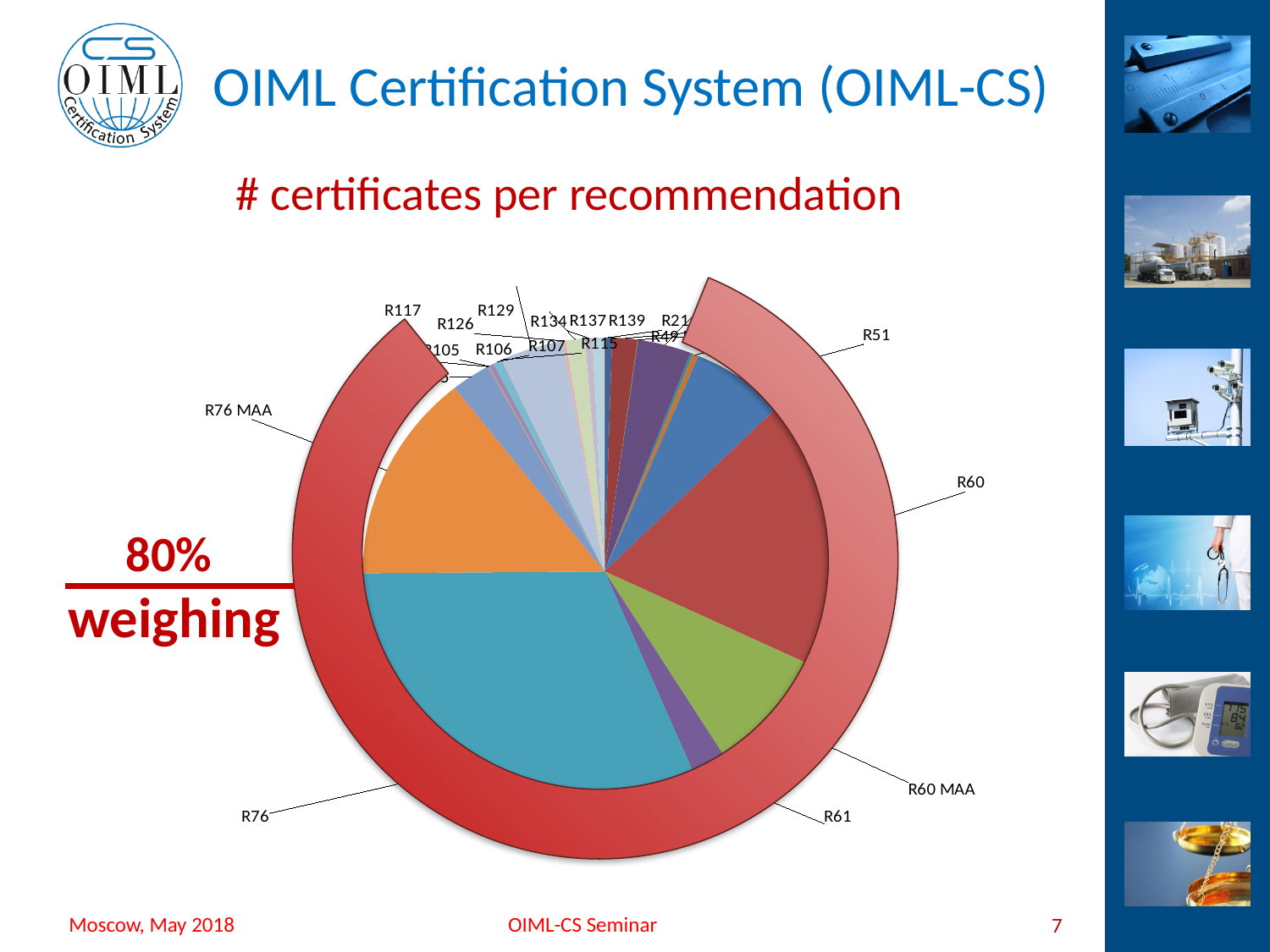

# # certificates per recommendation

80%
weighing

[unsupported chart]

7